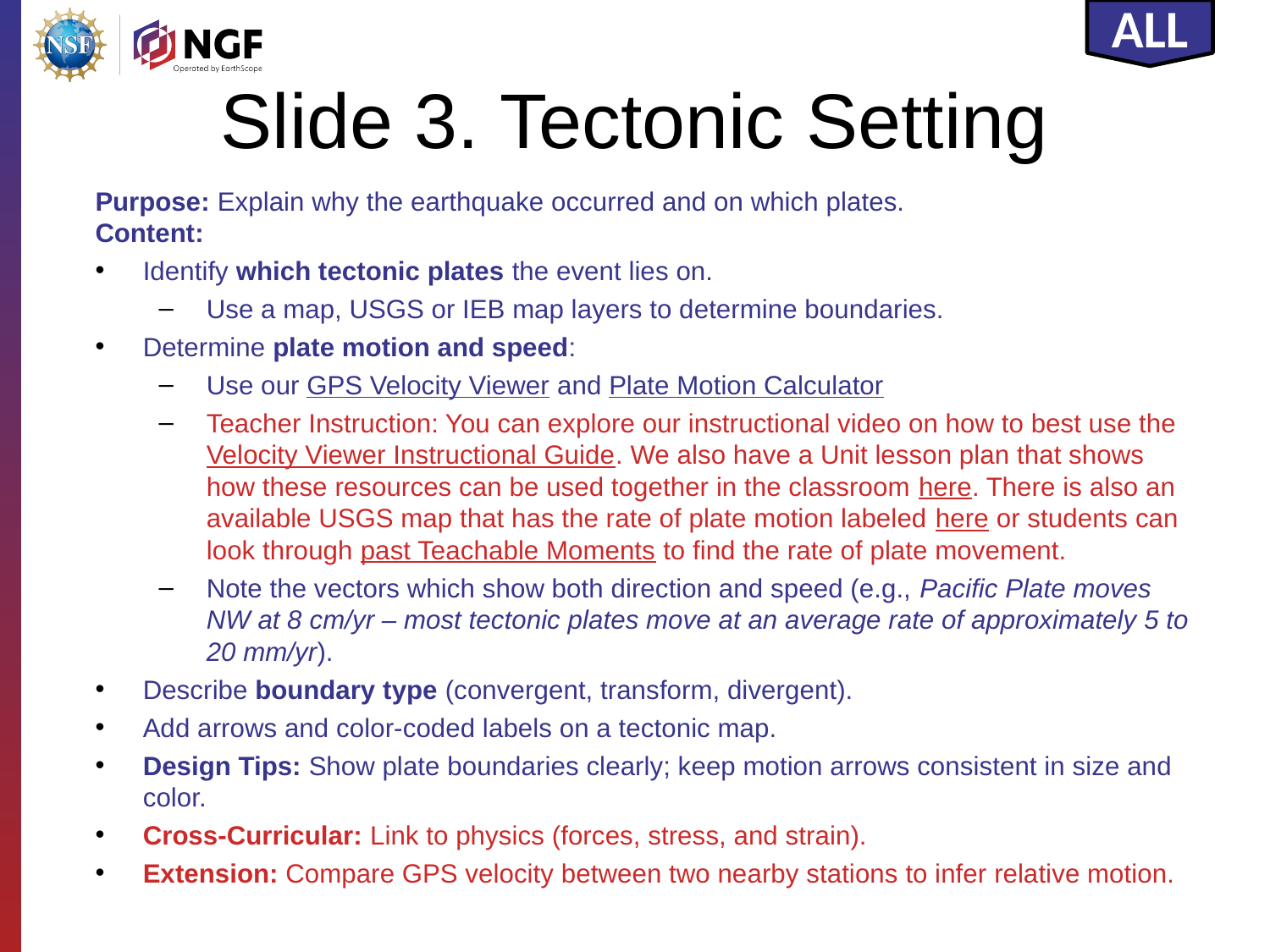

ALL
# Slide 3. Tectonic Setting
Purpose: Explain why the earthquake occurred and on which plates.
Content:
Identify which tectonic plates the event lies on.
Use a map, USGS or IEB map layers to determine boundaries.
Determine plate motion and speed:
Use our GPS Velocity Viewer and Plate Motion Calculator
Teacher Instruction: You can explore our instructional video on how to best use the Velocity Viewer Instructional Guide. We also have a Unit lesson plan that shows how these resources can be used together in the classroom here. There is also an available USGS map that has the rate of plate motion labeled here or students can look through past Teachable Moments to find the rate of plate movement.
Note the vectors which show both direction and speed (e.g., Pacific Plate moves NW at 8 cm/yr – most tectonic plates move at an average rate of approximately 5 to 20 mm/yr).
Describe boundary type (convergent, transform, divergent).
Add arrows and color-coded labels on a tectonic map.
Design Tips: Show plate boundaries clearly; keep motion arrows consistent in size and color.
Cross-Curricular: Link to physics (forces, stress, and strain).
Extension: Compare GPS velocity between two nearby stations to infer relative motion.